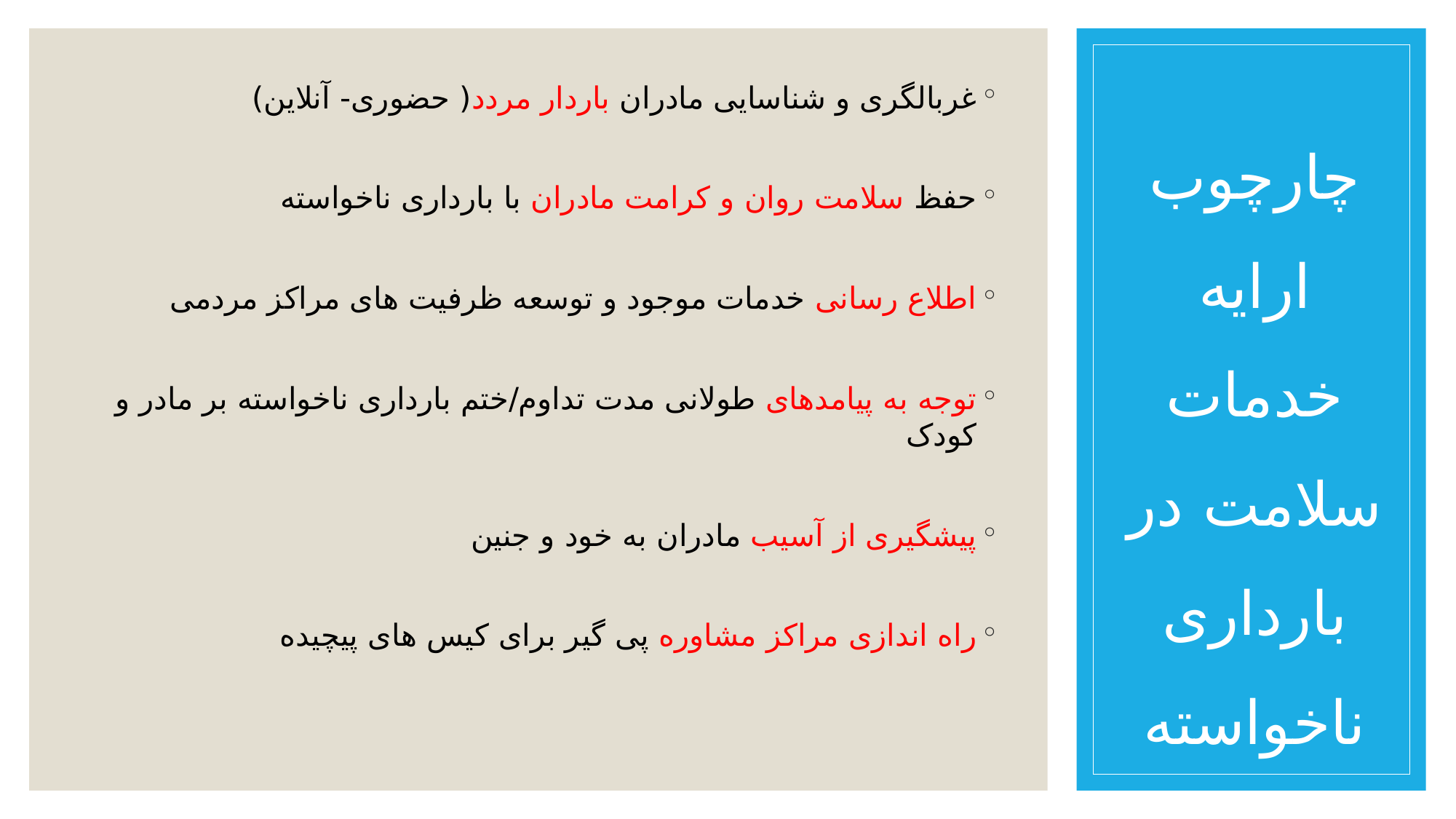

# چارچوب ارایه خدمات سلامت در بارداری ناخواسته
غربالگری و شناسایی مادران باردار مردد( حضوری- آنلاین)

حفظ سلامت روان و کرامت مادران با بارداری ناخواسته

اطلاع رسانی خدمات موجود و توسعه ظرفیت های مراکز مردمی

توجه به پیامدهای طولانی مدت تداوم/ختم بارداری ناخواسته بر مادر و کودک

پیشگیری از آسیب مادران به خود و جنین

راه اندازی مراکز مشاوره پی گیر برای کیس های پیچیده